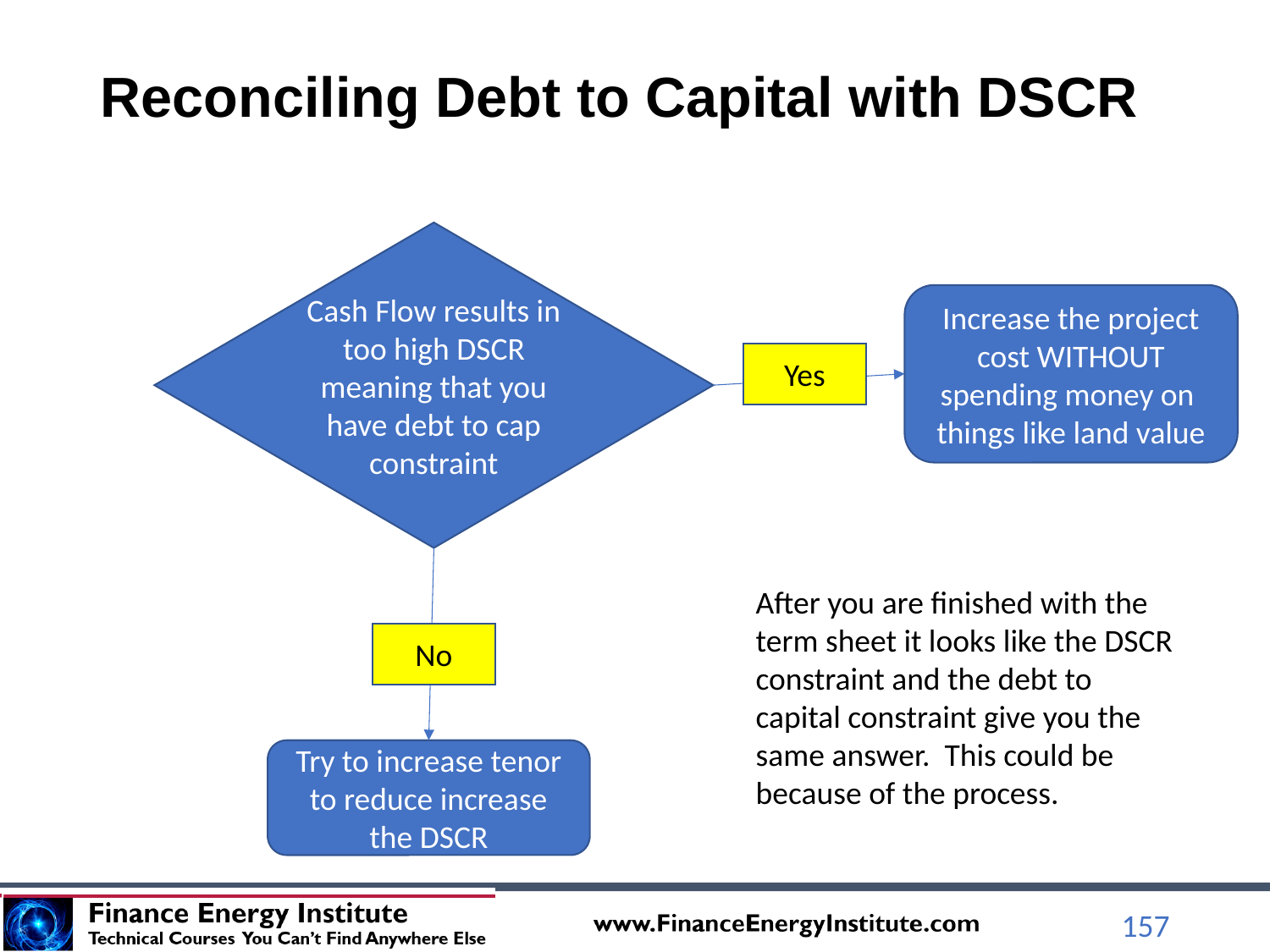

# Reconciling Debt to Capital with DSCR
Cash Flow results in too high DSCR meaning that you have debt to cap constraint
Increase the project cost WITHOUT spending money on  things like land value
Yes
After you are finished with the term sheet it looks like the DSCR constraint and the debt to capital constraint give you the same answer.  This could be because of the process.
No
Try to increase tenor to reduce increase the DSCR
157